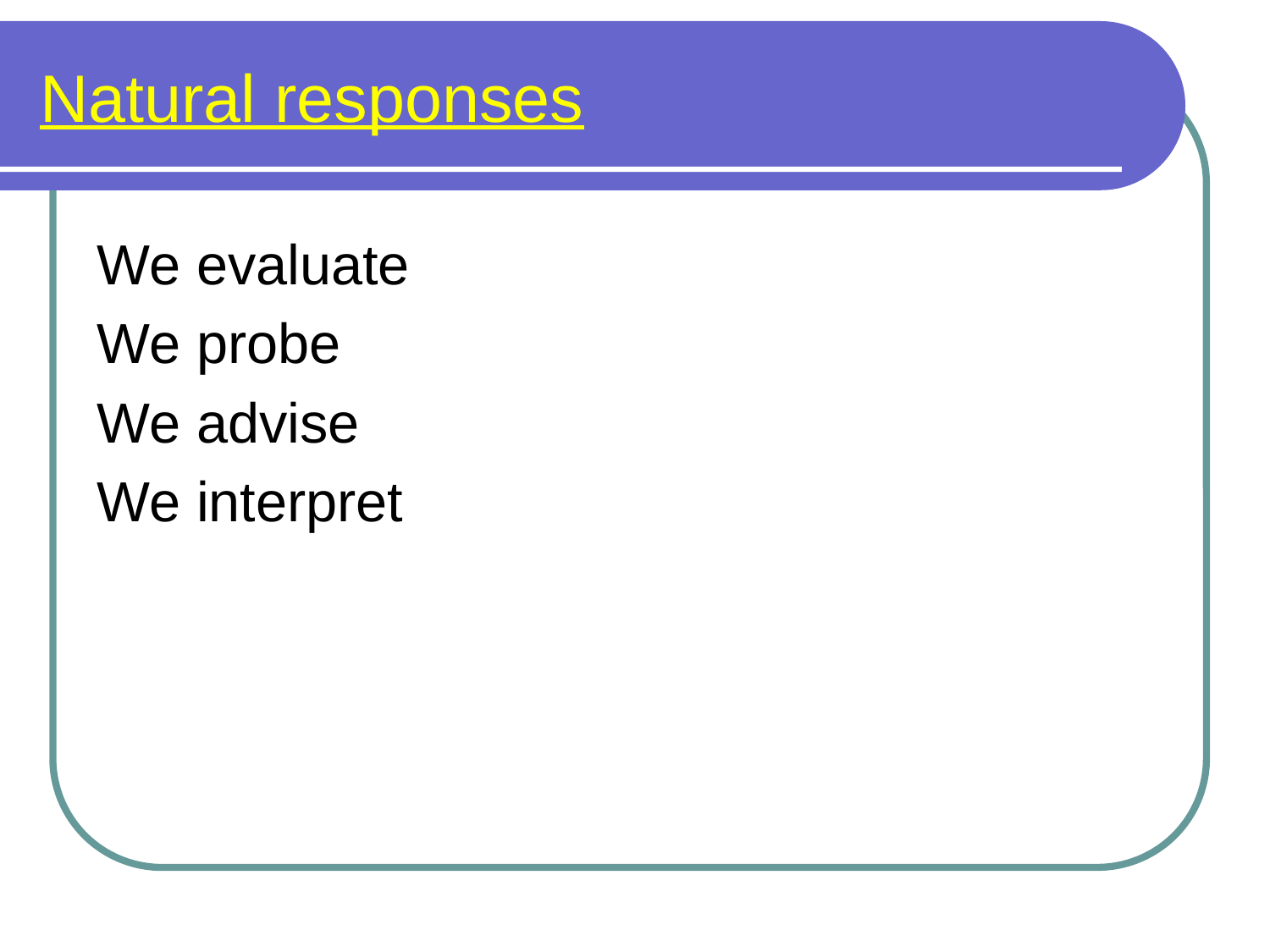

# Natural responses
We evaluate
We probe
We advise
We interpret